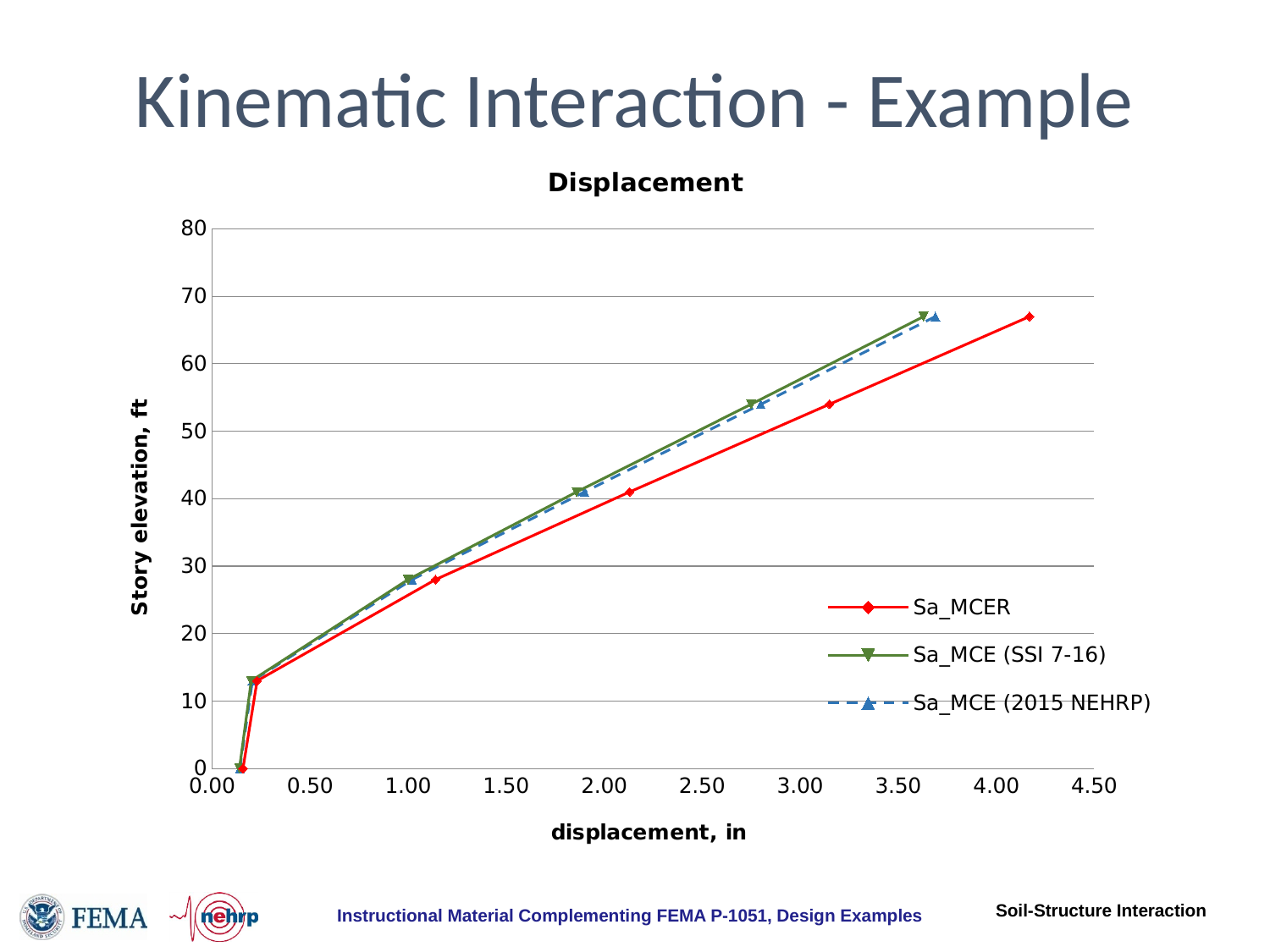

# Kinematic Interaction - Example

### Chart: Displacement

| Category | Sa_MCER | Sa_MCE (SSI 7-16) | Sa_MCE (2015 NEHRP) |
|---|---|---|---|
Soil-Structure Interaction